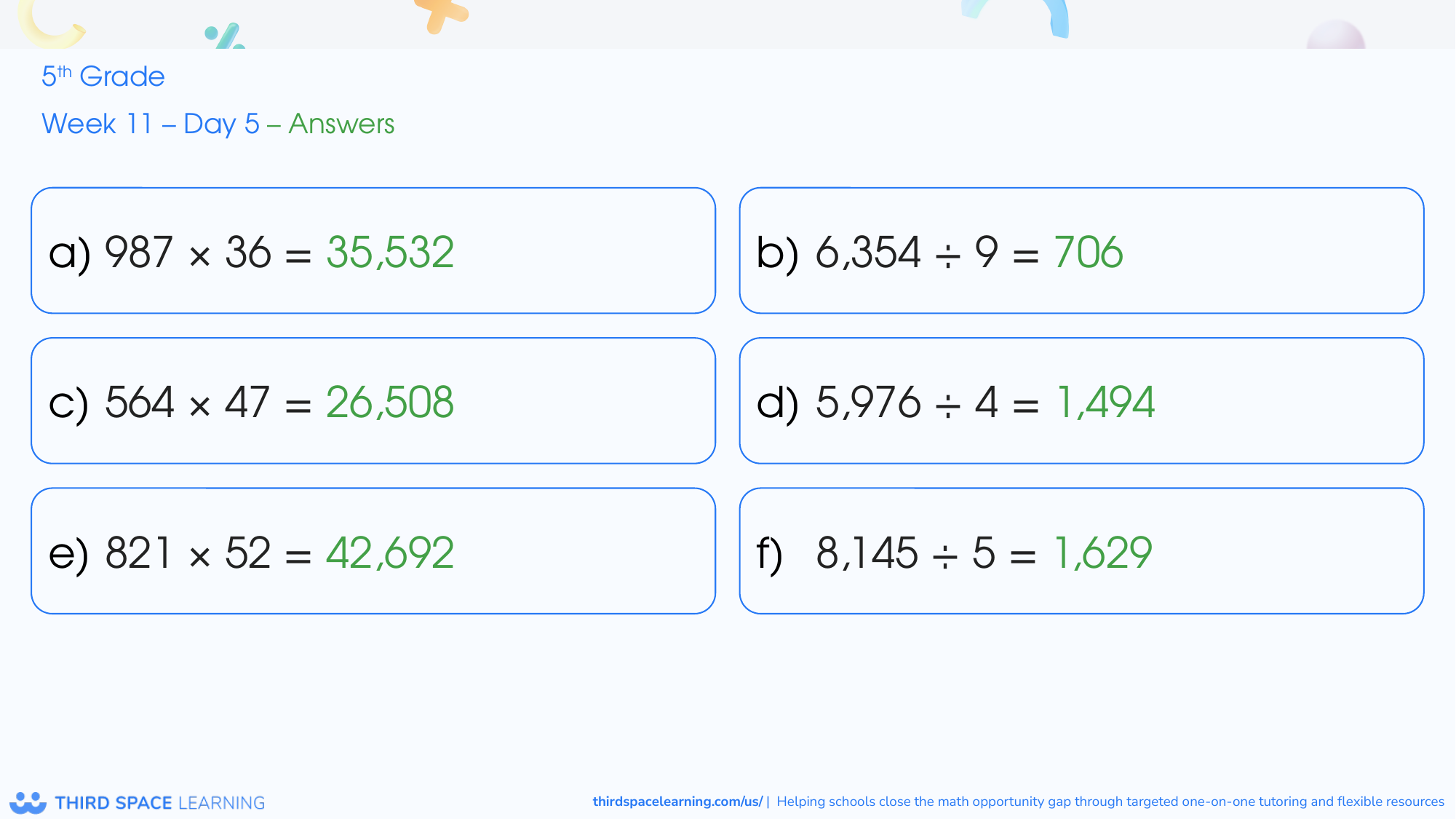

5th Grade
Week 11 – Day 5 – Answers
987 × 36 = 35,532
6,354 ÷ 9 = 706
564 × 47 = 26,508
5,976 ÷ 4 = 1,494
821 × 52 = 42,692
8,145 ÷ 5 = 1,629